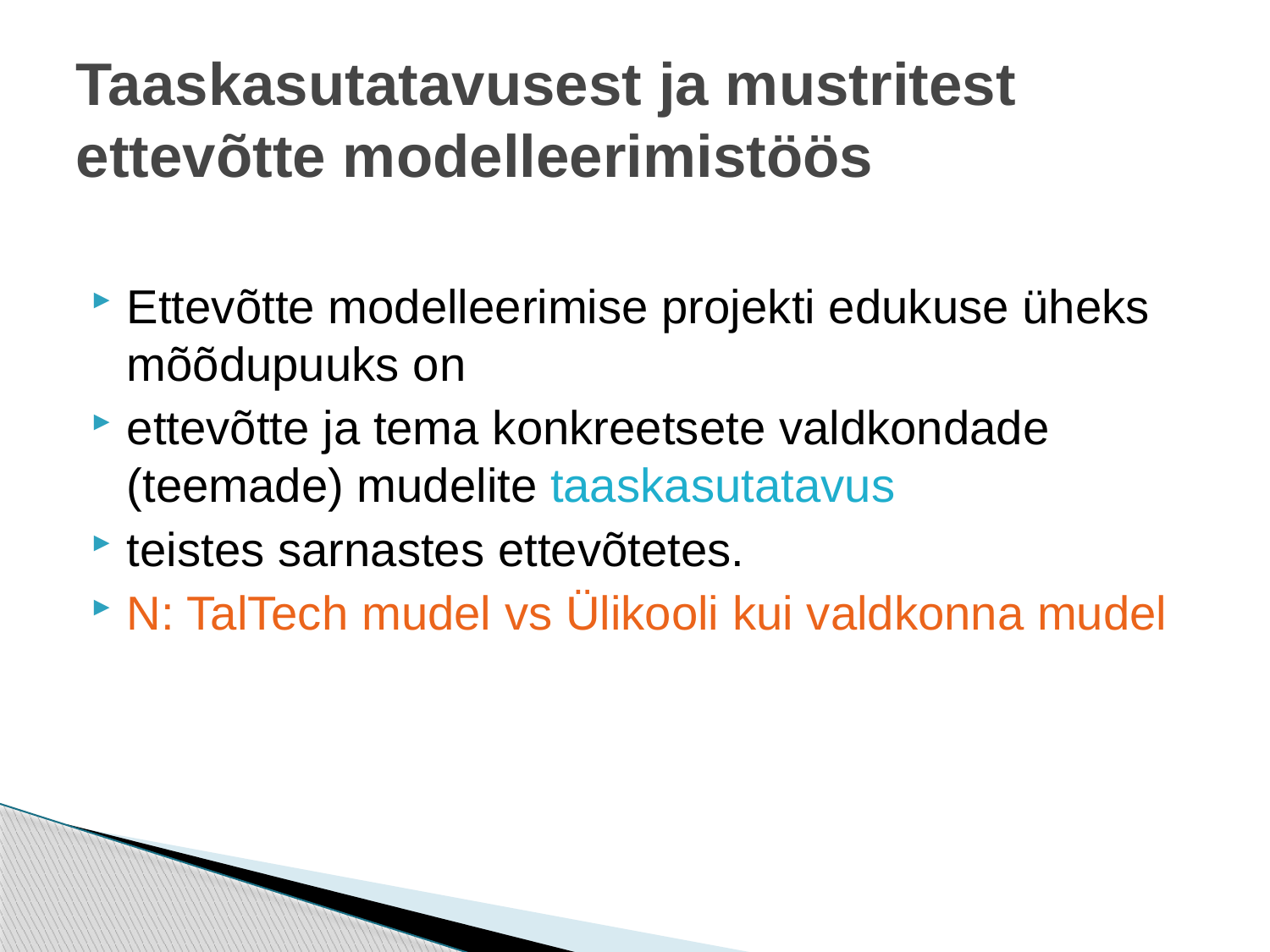

# Taaskasutatavusest ja mustritest ettevõtte modelleerimistöös

Ettevõtte modelleerimise projekti edukuse üheks mõõdupuuks on
ettevõtte ja tema konkreetsete valdkondade (teemade) mudelite taaskasutatavus
teistes sarnastes ettevõtetes.
N: TalTech mudel vs Ülikooli kui valdkonna mudel